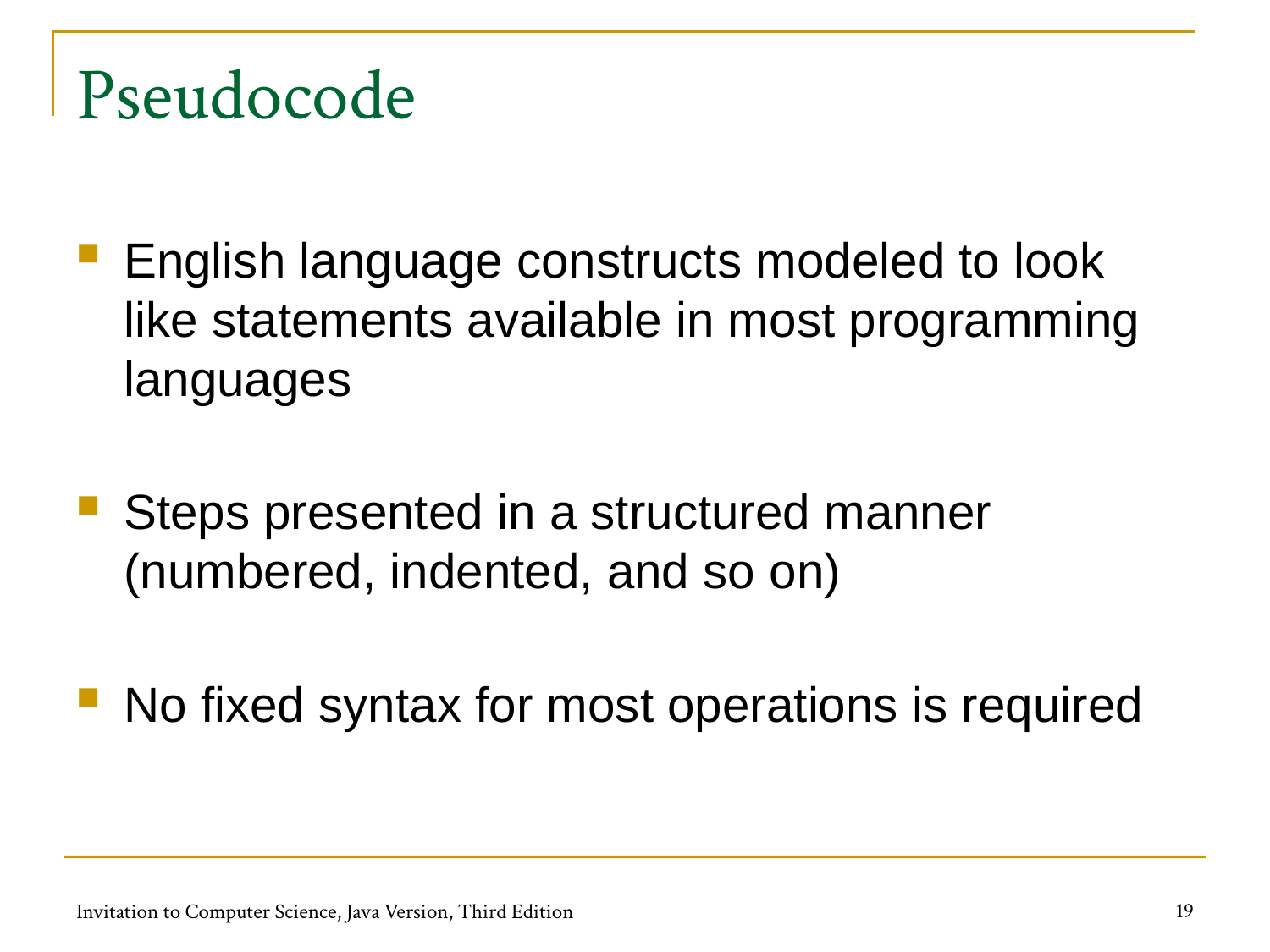

# Pseudocode
English language constructs modeled to look like statements available in most programming languages
Steps presented in a structured manner (numbered, indented, and so on)
No fixed syntax for most operations is required
19
Invitation to Computer Science, Java Version, Third Edition